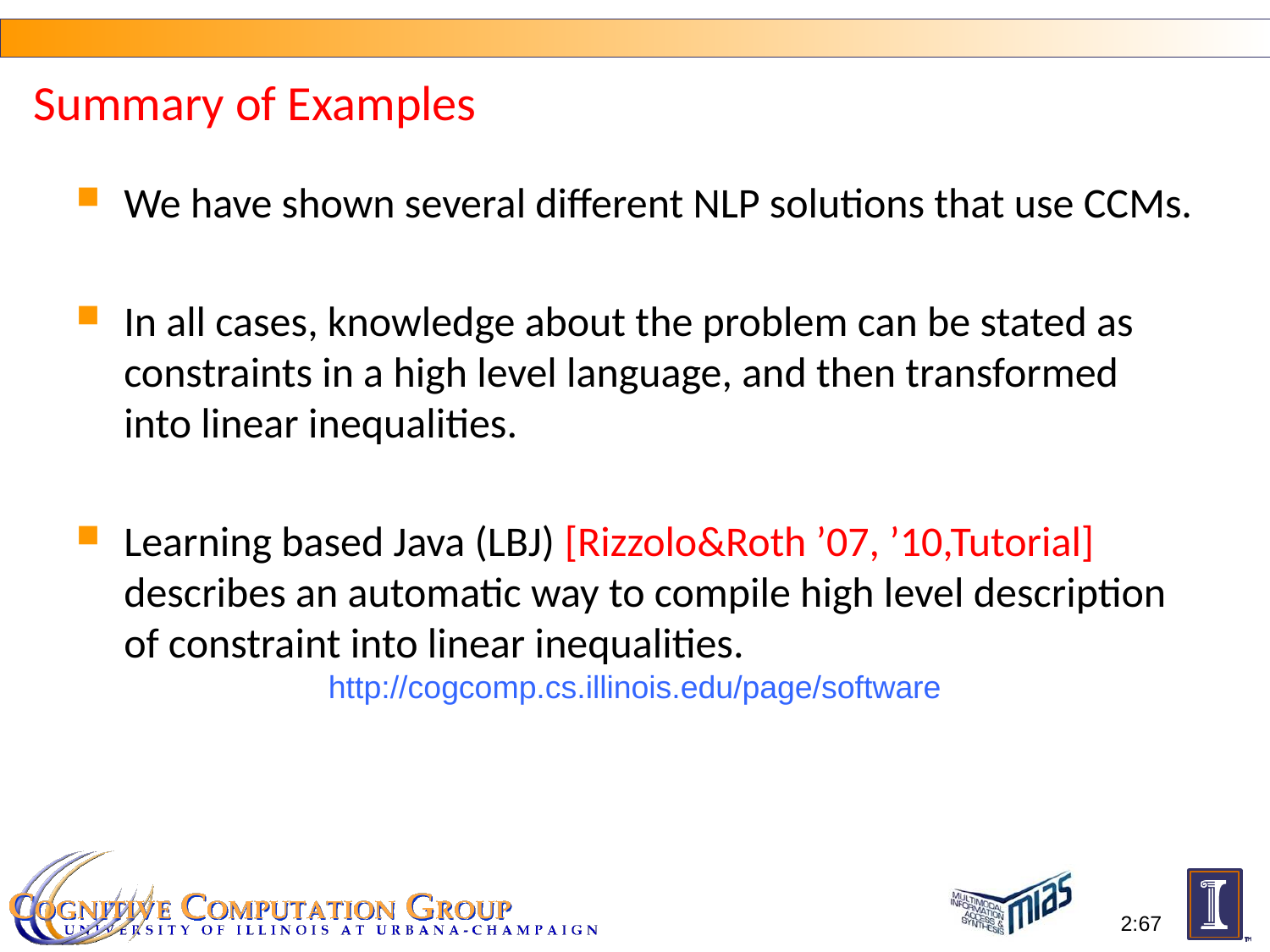

Summary of Examples
We have shown several different NLP solutions that use CCMs.

In all cases, knowledge about the problem can be stated as constraints in a high level language, and then transformed into linear inequalities.

Learning based Java (LBJ) [Rizzolo&Roth ’07, ’10,Tutorial]  describes an automatic way to compile high level description of constraint into linear inequalities.
http://cogcomp.cs.illinois.edu/page/software

2:67